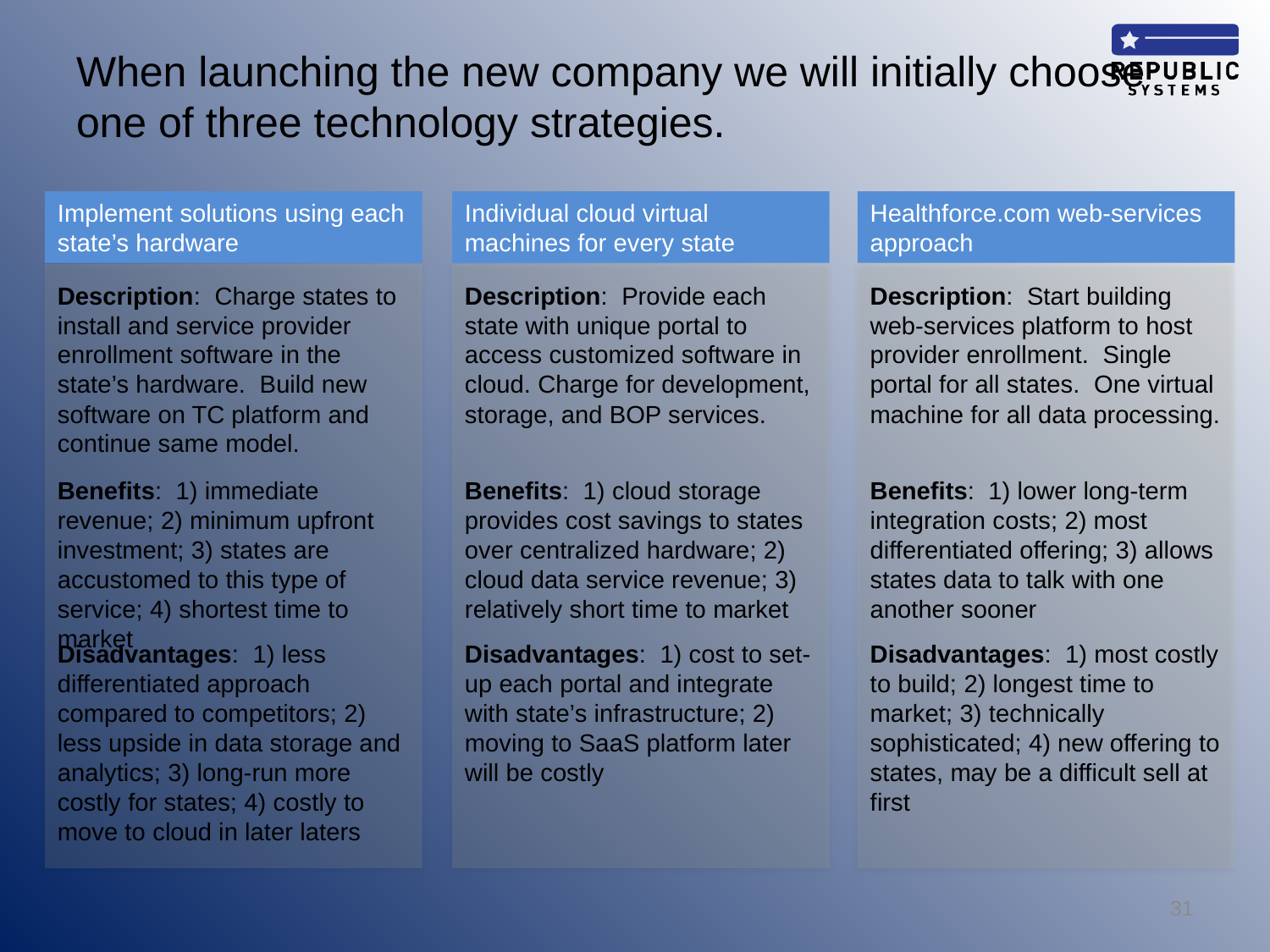

# When launching the new company we will initially choose one of three technology strategies.
Implement solutions using each state’s hardware
Individual cloud virtual machines for every state
Healthforce.com web-services approach

Description:  Charge states to install and service provider enrollment software in the state’s hardware.  Build new software on TC platform and continue same model.
Description:  Provide each state with unique portal to access customized software in cloud. Charge for development, storage, and BOP services.
Description:  Start building web-services platform to host provider enrollment.  Single portal for all states.  One virtual machine for all data processing.
Benefits:  1) immediate revenue; 2) minimum upfront investment; 3) states are accustomed to this type of service; 4) shortest time to market
Benefits:  1) cloud storage provides cost savings to states over centralized hardware; 2)  cloud data service revenue; 3) relatively short time to market
Benefits:  1) lower long-term integration costs; 2) most differentiated offering; 3) allows states data to talk with one another sooner
Disadvantages:  1) less differentiated approach compared to competitors; 2) less upside in data storage and analytics; 3) long-run more costly for states; 4) costly to move to cloud in later laters
Disadvantages:  1) cost to set-up each portal and integrate with state’s infrastructure; 2) moving to SaaS platform later will be costly
Disadvantages:  1) most costly to build; 2) longest time to market; 3) technically sophisticated; 4) new offering to states, may be a difficult sell at first
31